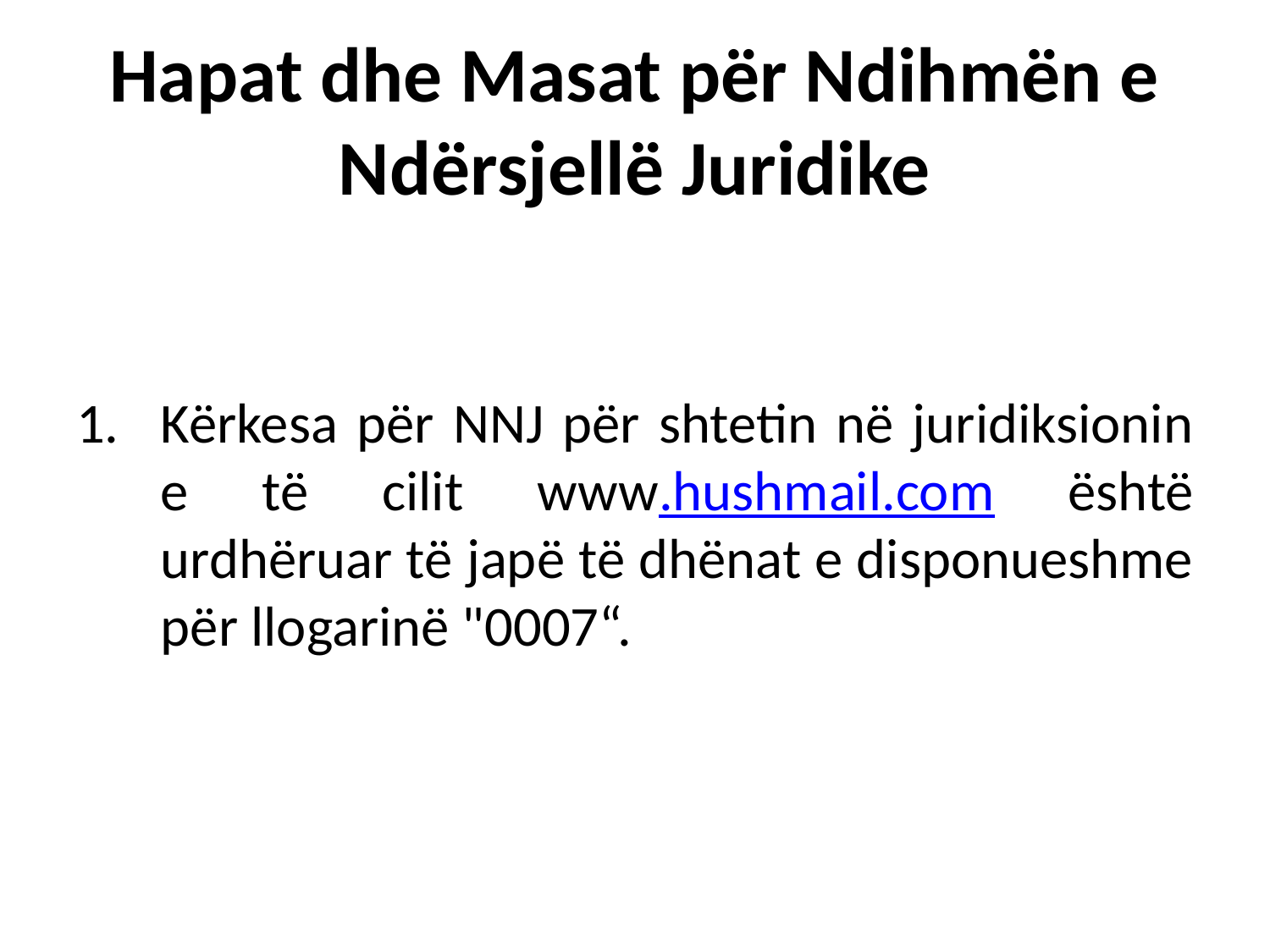

# Hapat dhe Masat për Ndihmën e Ndërsjellë Juridike

Kërkesa për NNJ për shtetin në juridiksionin e të cilit www.hushmail.com është urdhëruar të japë të dhënat e disponueshme për llogarinë "0007“.